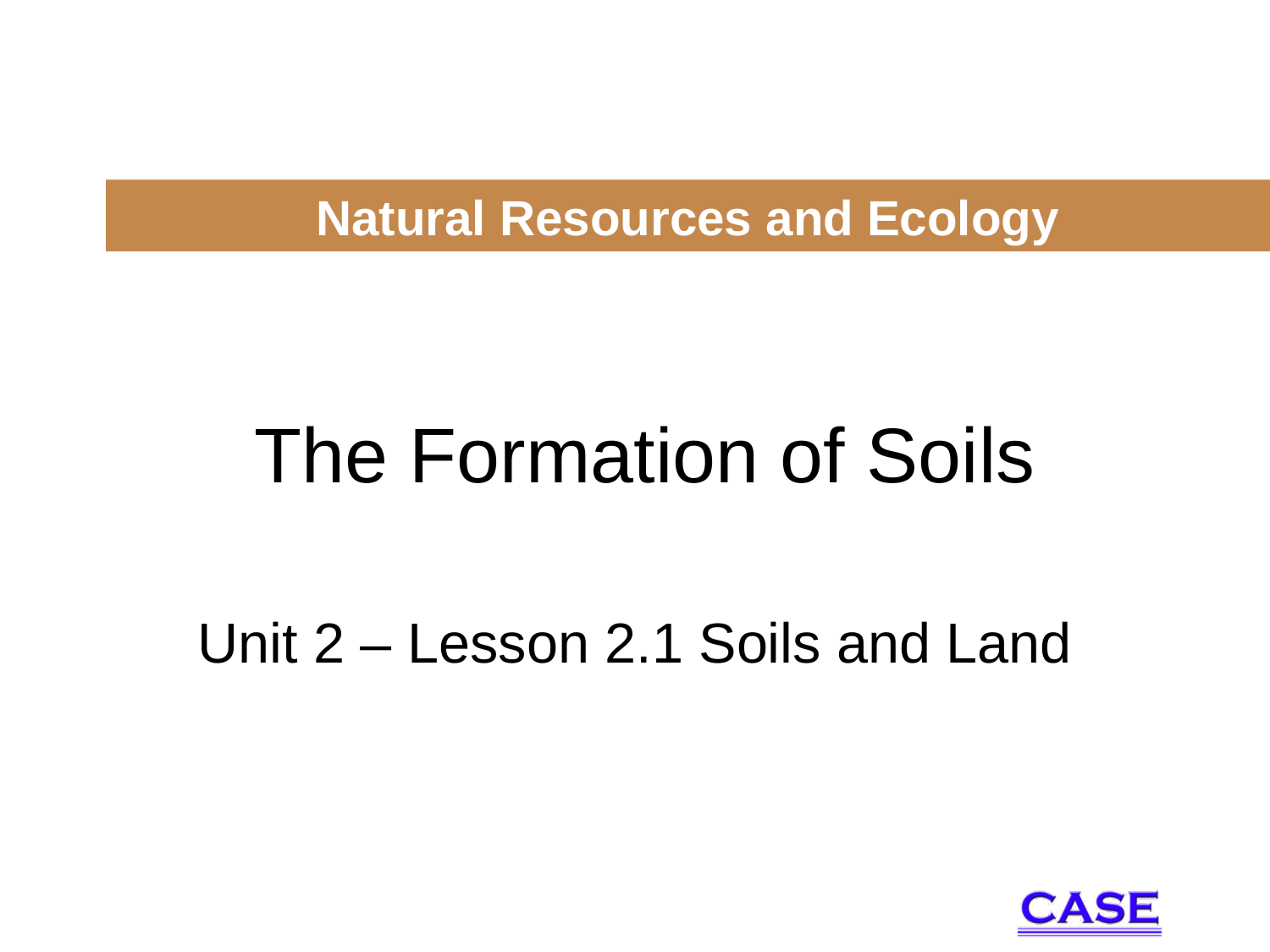

Natural Resources and Ecology
# The Formation of Soils
Unit 2 – Lesson 2.1 Soils and Land